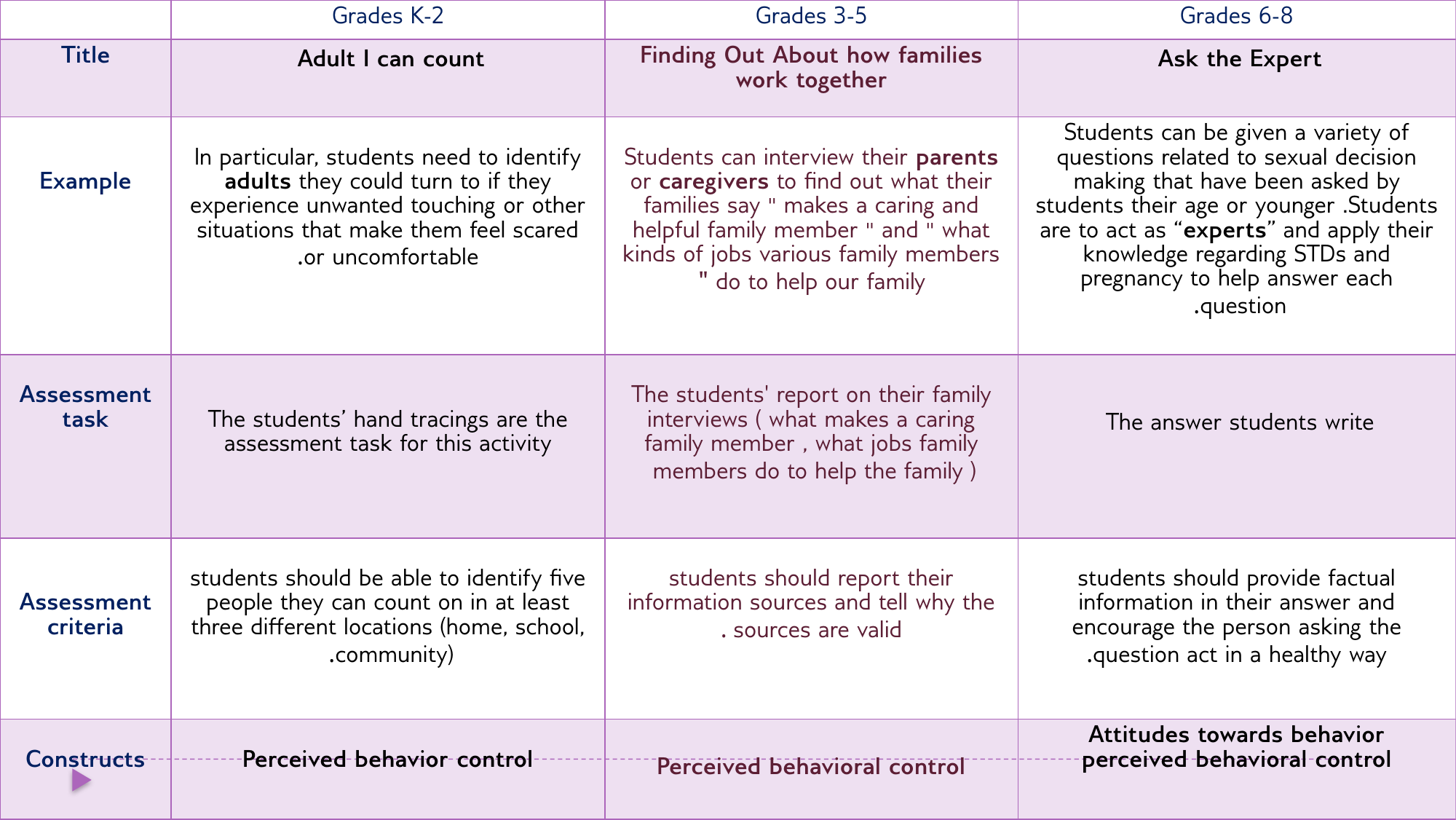

|  | Grades K-2 | Grades 3-5 | Grades 6-8 |
| --- | --- | --- | --- |
| Title | Adult I can count | Finding Out About how families work together | Ask the Expert |
| Example | In particular, students need to identify adults they could turn to if they experience unwanted touching or other situations that make them feel scared or uncomfortable. | Students can interview their parents or caregivers to find out what their families say " makes a caring and helpful family member " and " what kinds of jobs various family members do to help our family " | Students can be given a variety of questions related to sexual decision making that have been asked by students their age or younger .Students are to act as “experts” and apply their knowledge regarding STDs and pregnancy to help answer each question. |
| Assessment task | The students’ hand tracings are the assessment task for this activity | The students' report on their family interviews ( what makes a caring family member , what jobs family members do to help the family ) | The answer students write |
| Assessment criteria | students should be able to identify five people they can count on in at least three different locations (home, school, community). | students should report their information sources and tell why the sources are valid . | students should provide factual information in their answer and encourage the person asking the question act in a healthy way. |
| Constructs | Perceived behavior control | Perceived behavioral control | Attitudes towards behavior perceived behavioral control |